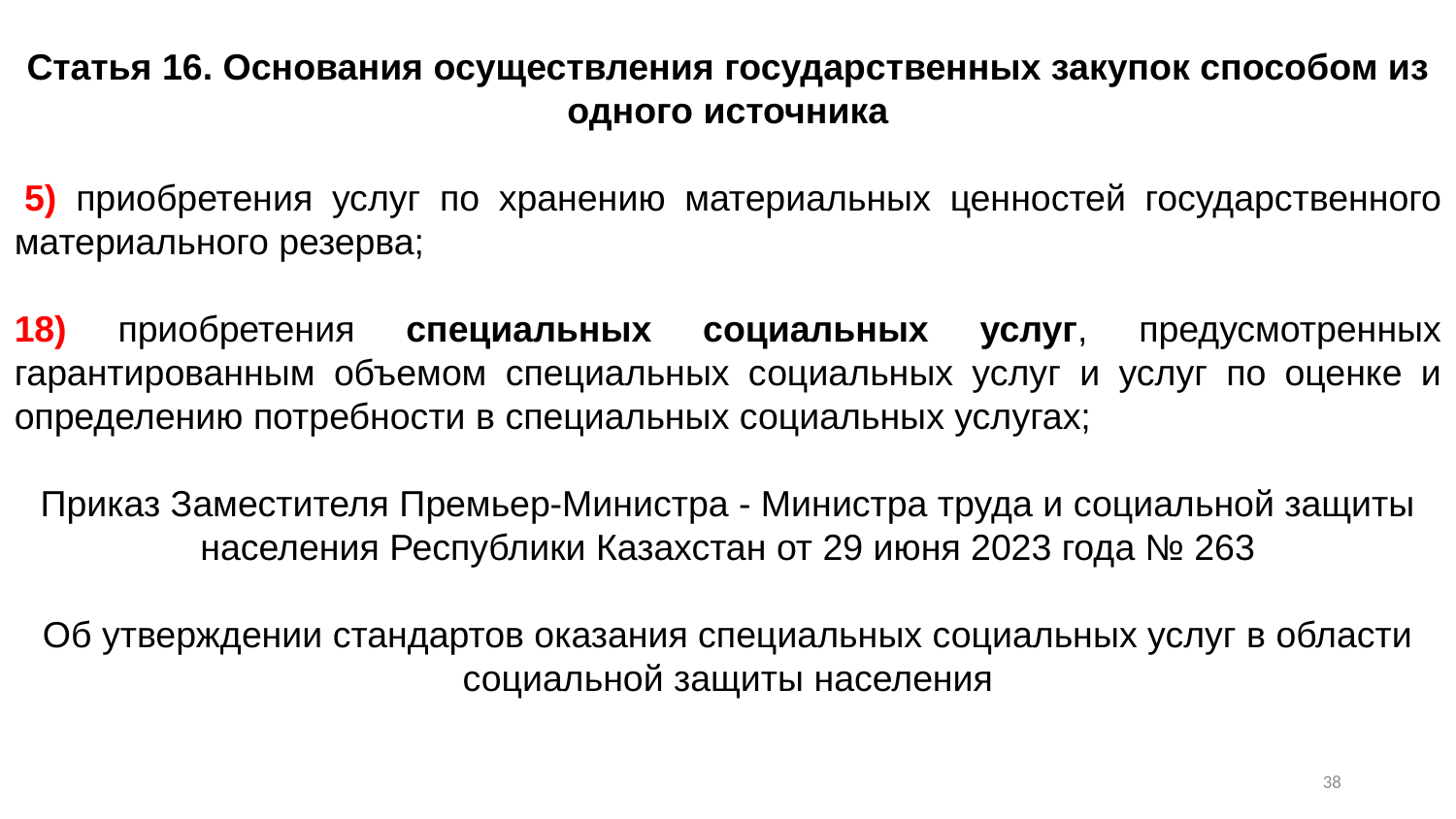

Статья 16. Основания осуществления государственных закупок способом из одного источника

 5) приобретения услуг по хранению материальных ценностей государственного материального резерва;

18) приобретения специальных социальных услуг, предусмотренных гарантированным объемом специальных социальных услуг и услуг по оценке и определению потребности в специальных социальных услугах;

Приказ Заместителя Премьер-Министра - Министра труда и социальной защиты населения Республики Казахстан от 29 июня 2023 года № 263

Об утверждении стандартов оказания специальных социальных услуг в области социальной защиты населения

38